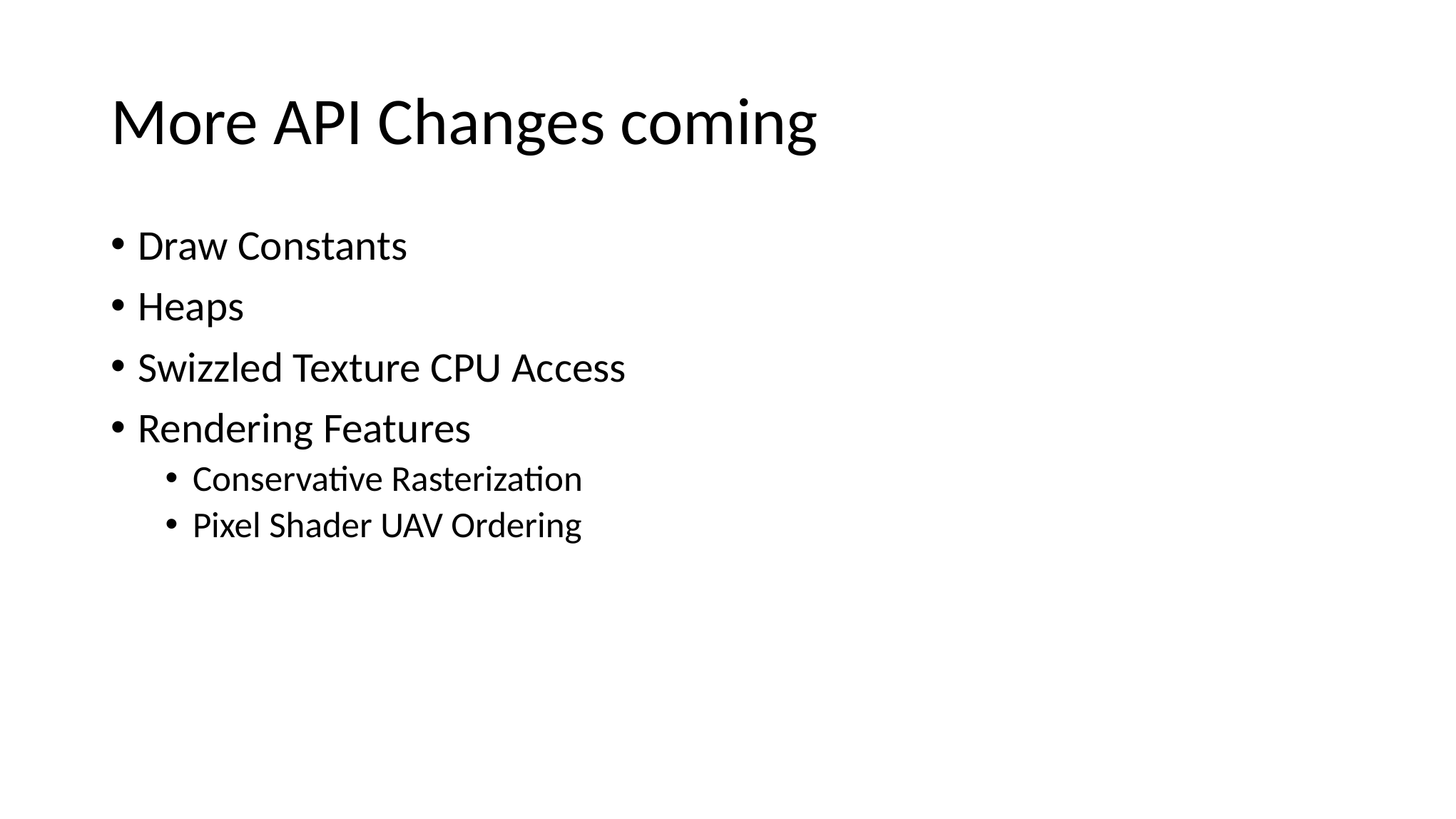

# More API Changes coming
Draw Constants
Heaps
Swizzled Texture CPU Access
Rendering Features
Conservative Rasterization
Pixel Shader UAV Ordering